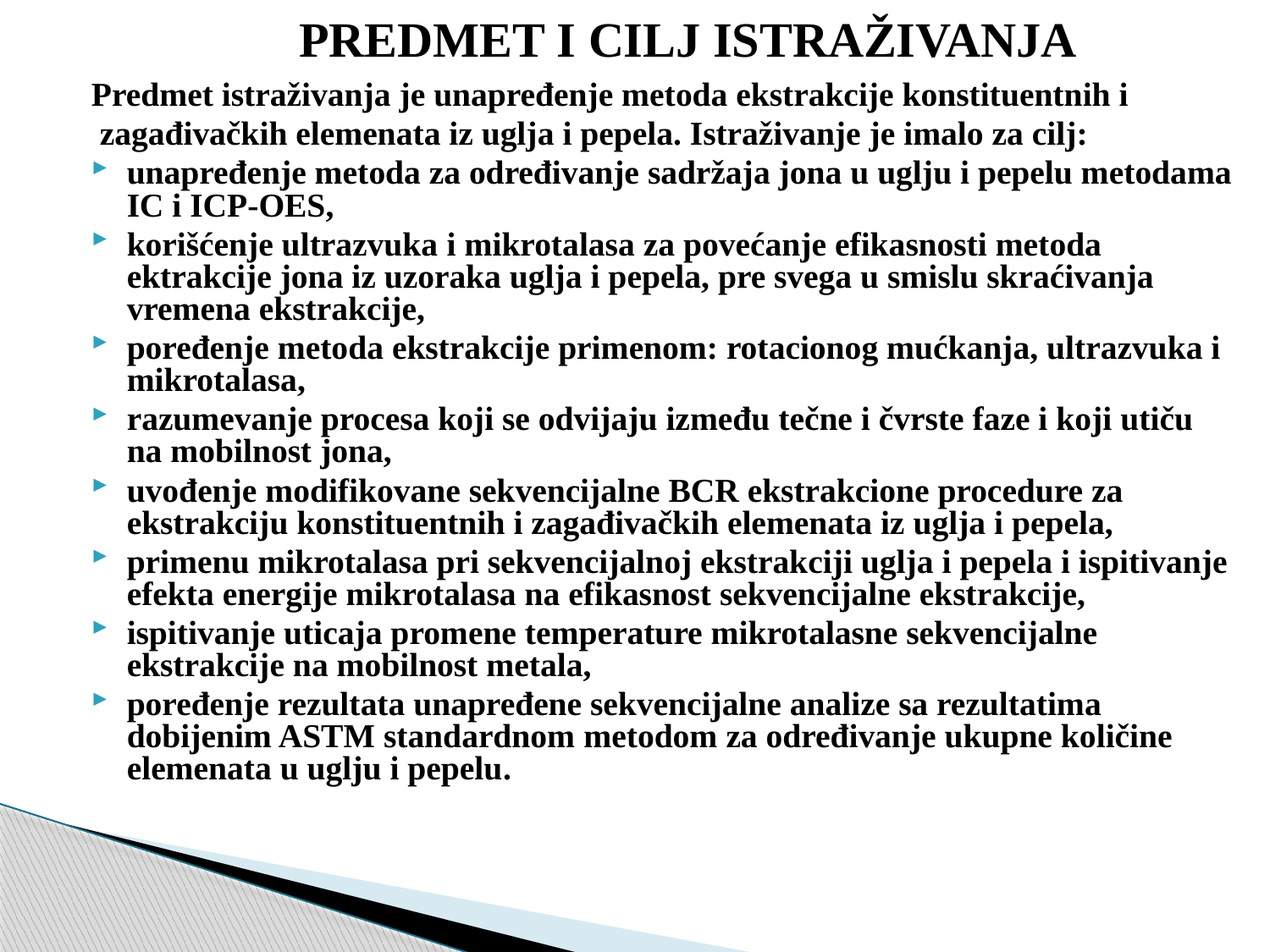

# PREDMET I CILJ ISTRAŽIVANJA
Predmet istraživanja je unapređenje metoda ekstrakcije konstituentnih i
 zagađivačkih elemenata iz uglja i pepela. Istraživanje je imalo za cilj:
unapređenje metoda za određivanje sadržaja jona u uglju i pepelu metodama IC i ICP-OES,
korišćenje ultrazvuka i mikrotalasa za povećanje efikasnosti metoda ektrakcije jona iz uzoraka uglja i pepela, pre svega u smislu skraćivanja vremena ekstrakcije,
poređenje metoda ekstrakcije primenom: rotacionog mućkanja, ultrazvuka i mikrotalasa,
razumevanje procesa koji se odvijaju između tečne i čvrste faze i koji utiču na mobilnost jona,
uvođenje modifikovane sekvencijalne BCR ekstrakcione procedure za ekstrakciju konstituentnih i zagađivačkih elemenata iz uglja i pepela,
primenu mikrotalasa pri sekvencijalnoj ekstrakciji uglja i pepela i ispitivanje efekta energije mikrotalasa na efikasnost sekvencijalne ekstrakcije,
ispitivanje uticaja promene temperature mikrotalasne sekvencijalne ekstrakcije na mobilnost metala,
poređenje rezultata unapređene sekvencijalne analize sa rezultatima dobijenim ASTM standardnom metodom za određivanje ukupne količine elemenata u uglju i pepelu.